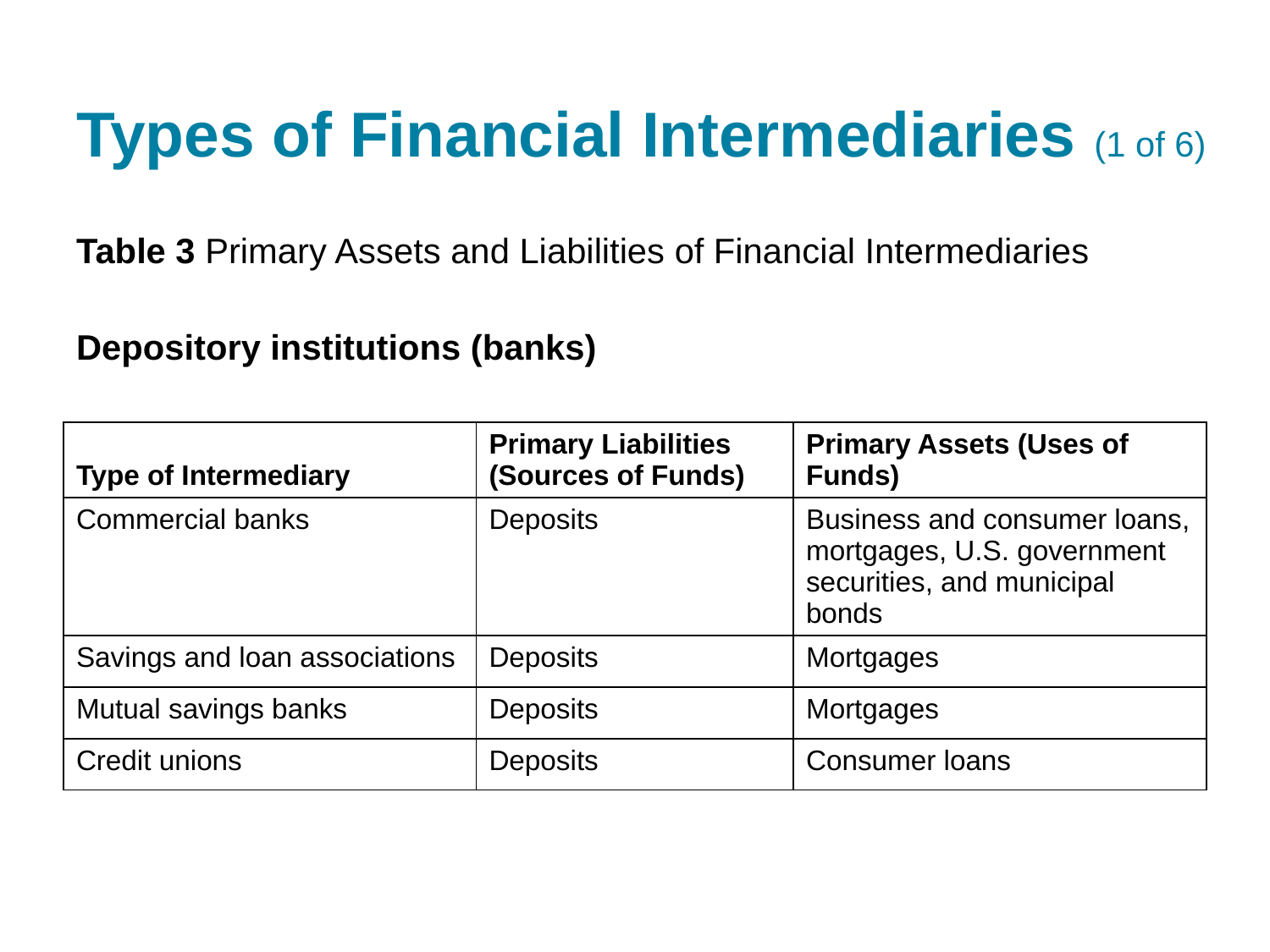

# Types of Financial Intermediaries (1 of 6)
Table 3 Primary Assets and Liabilities of Financial Intermediaries
Depository institutions (banks)
| Type of Intermediary | Primary Liabilities (Sources of Funds) | Primary Assets (Uses of Funds) |
| --- | --- | --- |
| Commercial banks | Deposits | Business and consumer loans, mortgages, U.S. government securities, and municipal bonds |
| Savings and loan associations | Deposits | Mortgages |
| Mutual savings banks | Deposits | Mortgages |
| Credit unions | Deposits | Consumer loans |